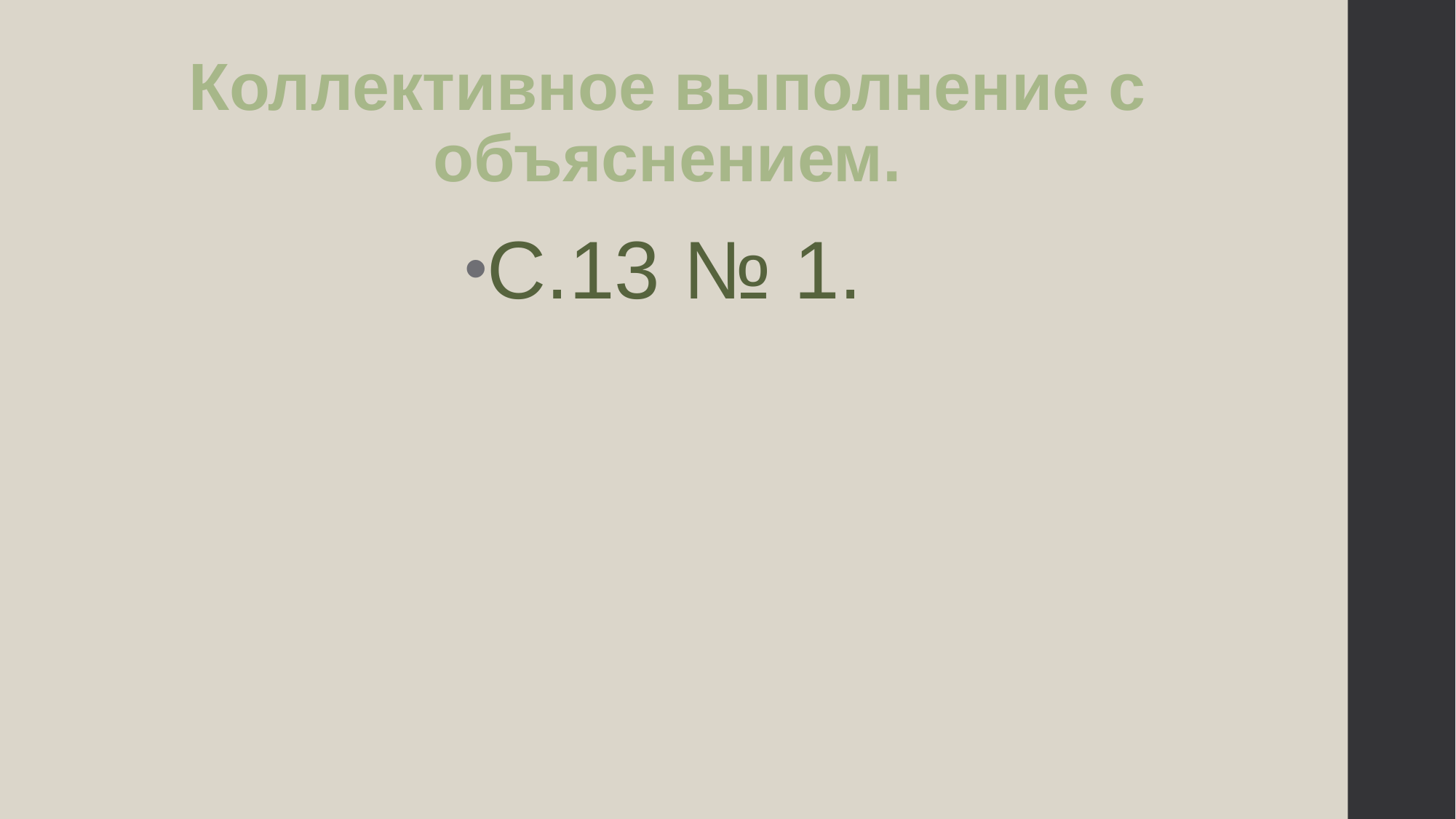

# Коллективное выполнение с объяснением.
С.13 № 1.